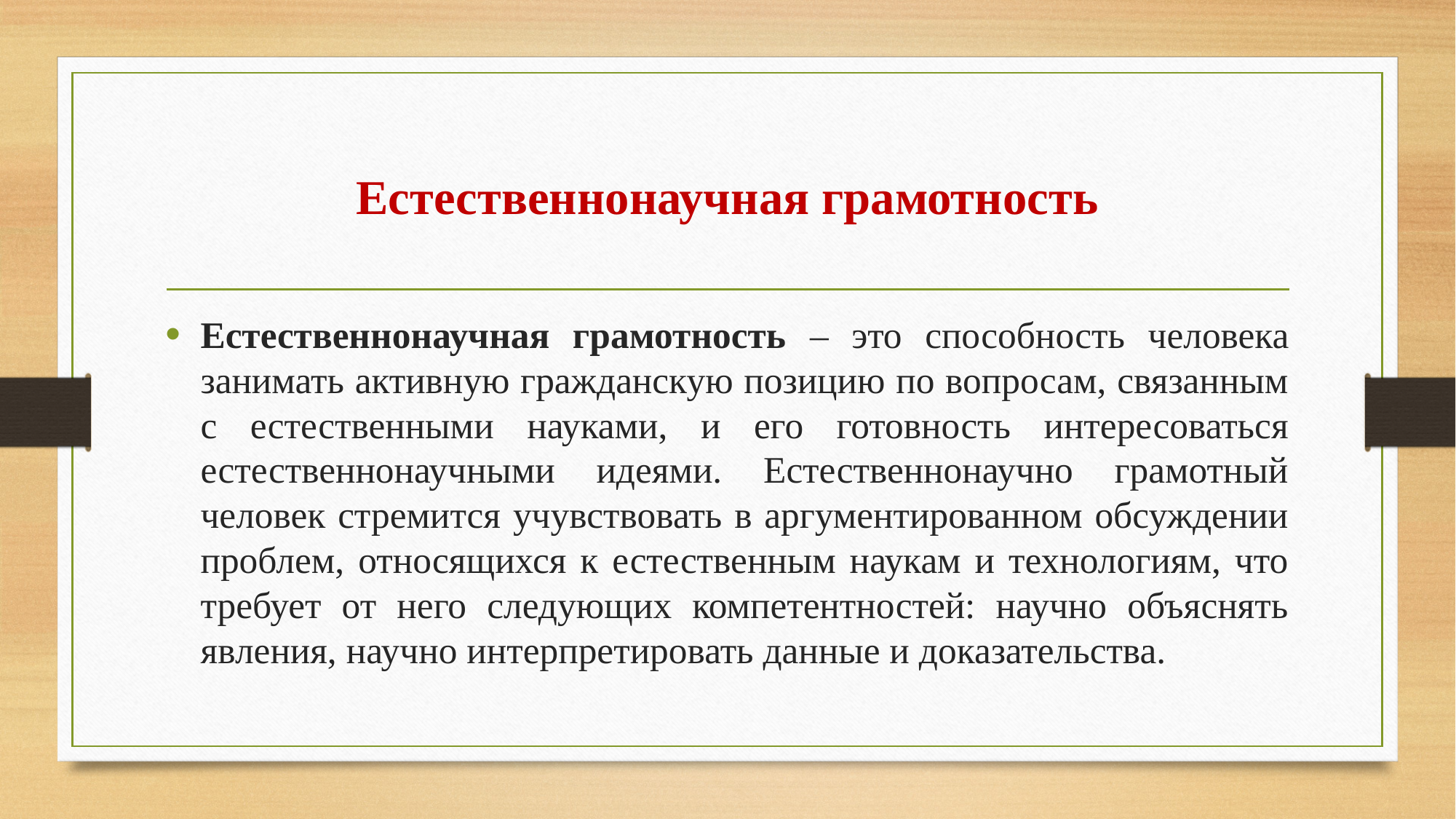

# Естественнонаучная грамотность
Естественнонаучная грамотность – это способность человека занимать активную гражданскую позицию по вопросам, связанным с естественными науками, и его готовность интересоваться естественнонаучными идеями. Естественнонаучно грамотный человек стремится учувствовать в аргументированном обсуждении проблем, относящихся к естественным наукам и технологиям, что требует от него следующих компетентностей: научно объяснять явления, научно интерпретировать данные и доказательства.